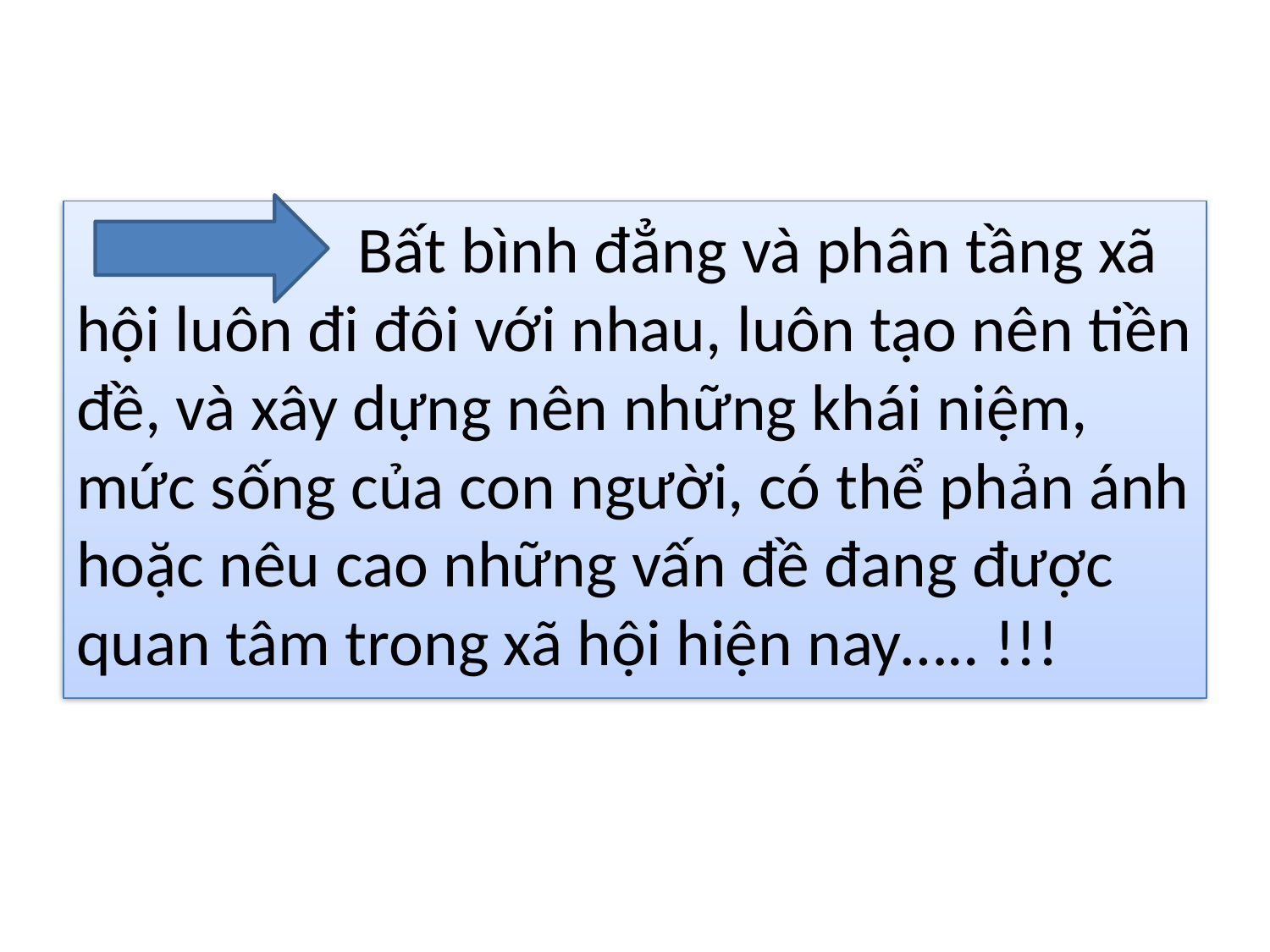

#

                   Bất bình đẳng và phân tầng xã hội luôn đi đôi với nhau, luôn tạo nên tiền đề, và xây dựng nên những khái niệm, mức sống của con người, có thể phản ánh hoặc nêu cao những vấn đề đang được quan tâm trong xã hội hiện nay….. !!!